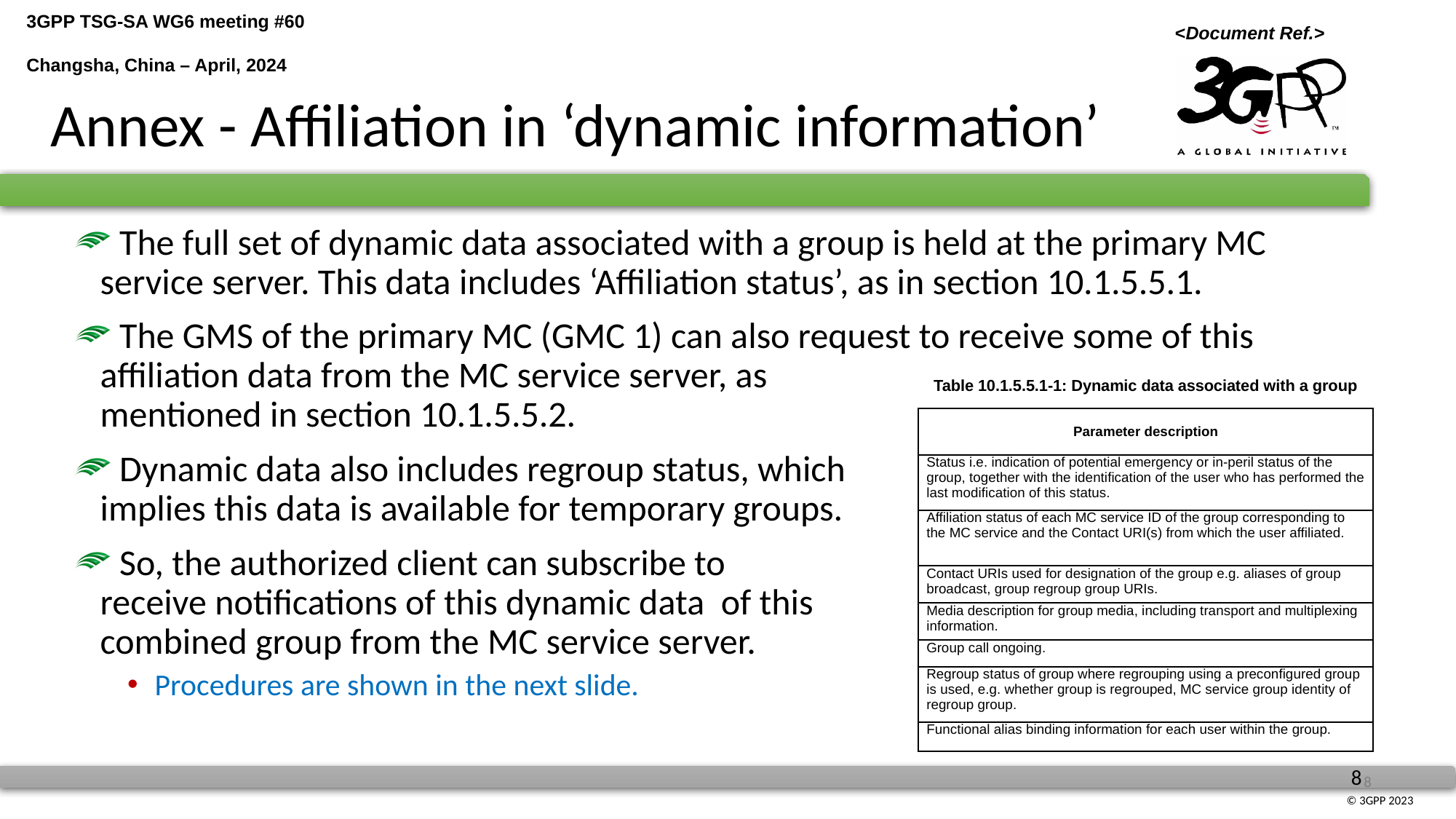

# Annex - Affiliation in ‘dynamic information’
 The full set of dynamic data associated with a group is held at the primary MC service server. This data includes ‘Affiliation status’, as in section 10.1.5.5.1.
 The GMS of the primary MC (GMC 1) can also request to receive some of this affiliation data from the MC service server, as
mentioned in section 10.1.5.5.2.
 Dynamic data also includes regroup status, which
implies this data is available for temporary groups.
 So, the authorized client can subscribe to
receive notifications of this dynamic data  of this
combined group from the MC service server.
Procedures are shown in the next slide.
Table 10.1.5.5.1-1: Dynamic data associated with a group
| Parameter description |
| --- |
| Status i.e. indication of potential emergency or in-peril status of the group, together with the identification of the user who has performed the last modification of this status. |
| Affiliation status of each MC service ID of the group corresponding to the MC service and the Contact URI(s) from which the user affiliated. |
| Contact URIs used for designation of the group e.g. aliases of group broadcast, group regroup group URIs. |
| Media description for group media, including transport and multiplexing information. |
| Group call ongoing. |
| Regroup status of group where regrouping using a preconfigured group is used, e.g. whether group is regrouped, MC service group identity of regroup group. |
| Functional alias binding information for each user within the group. |
8